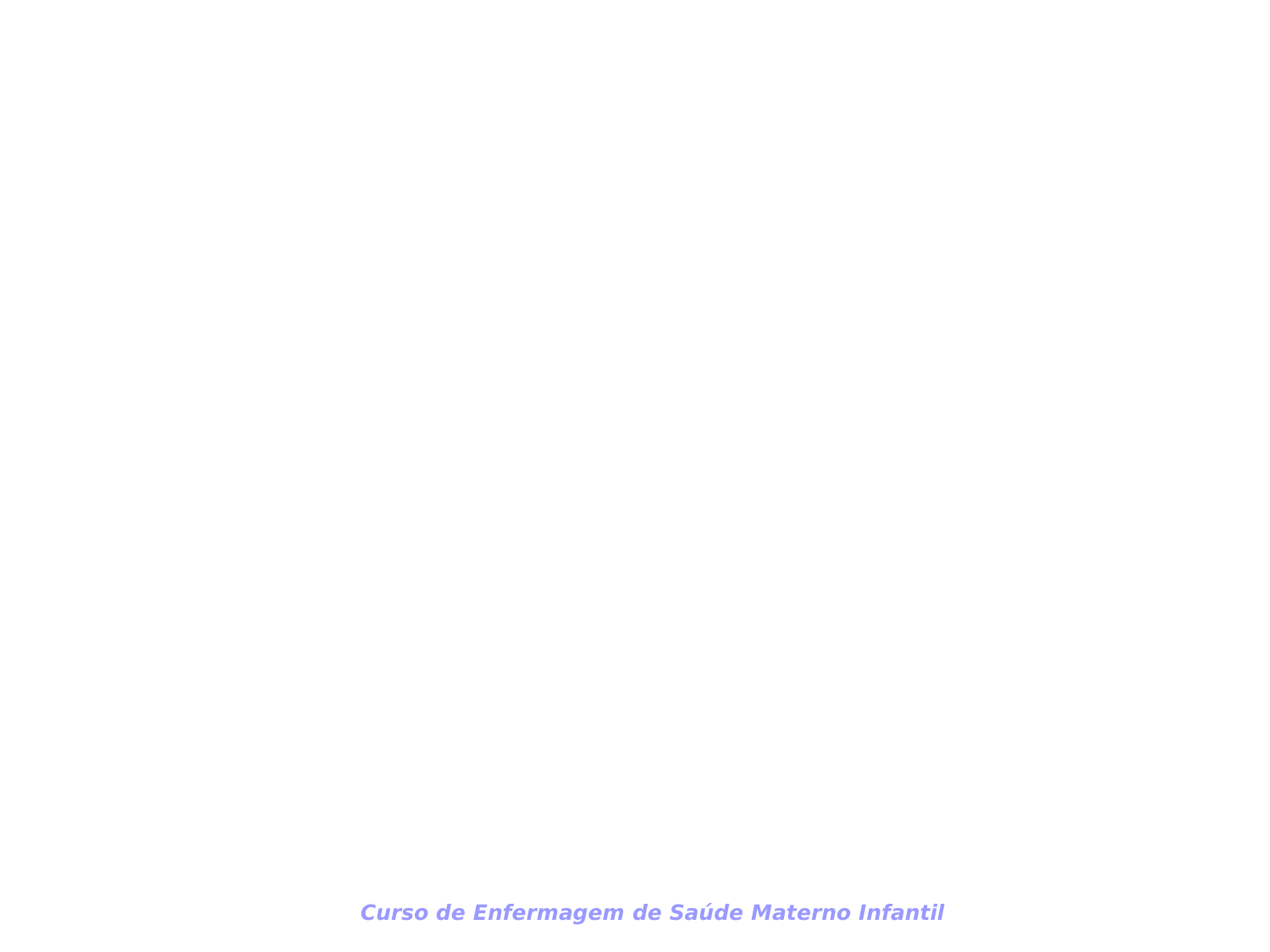

Curso de Enfermagem de Saúde Materno Infantil